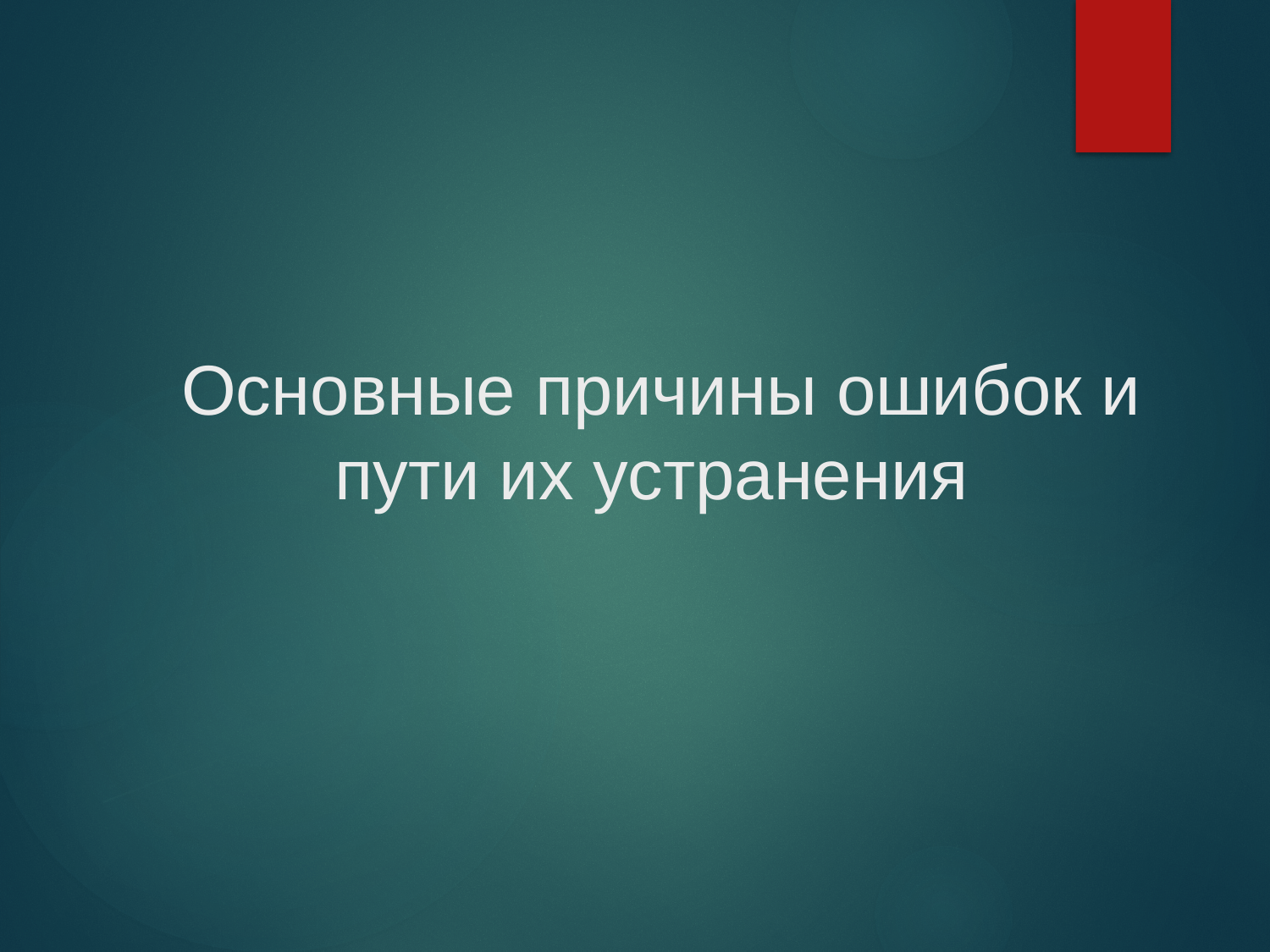

Основные причины ошибок и пути их устранения